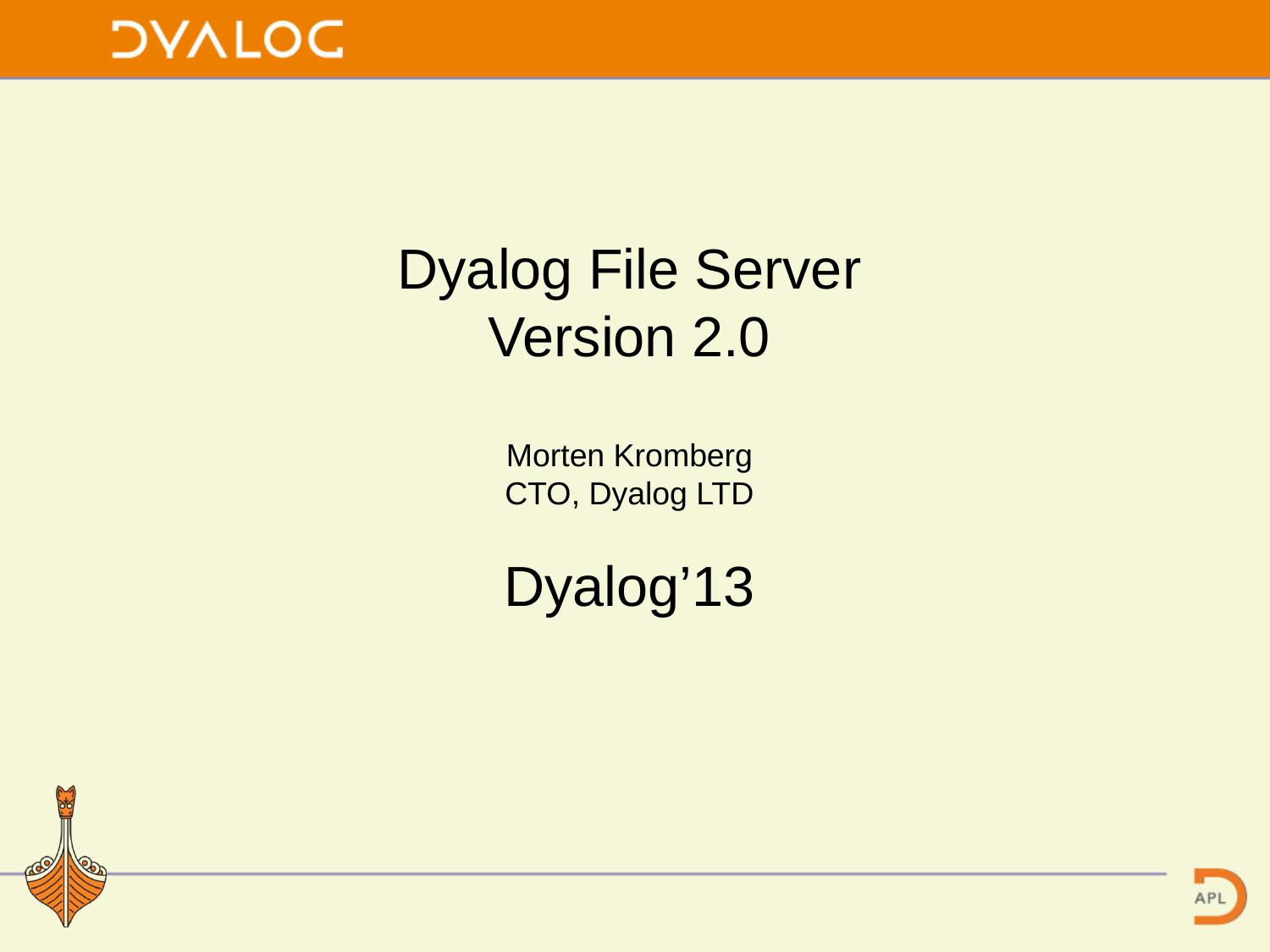

Dyalog File Server
Version 2.0

Morten Kromberg
CTO, Dyalog LTD
Dyalog’13